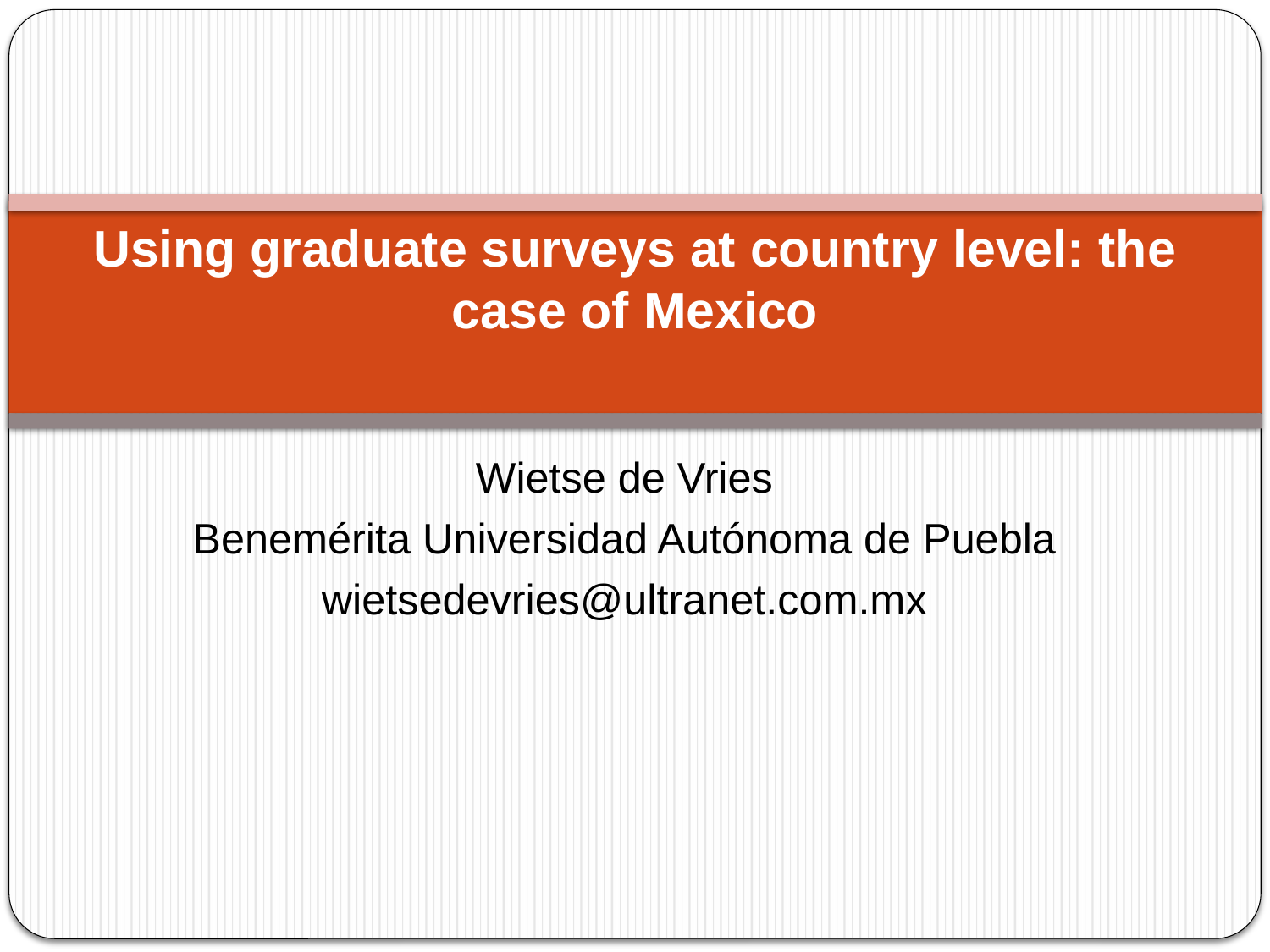

# Using graduate surveys at country level: the case of Mexico
Wietse de Vries
Benemérita Universidad Autónoma de Puebla
wietsedevries@ultranet.com.mx